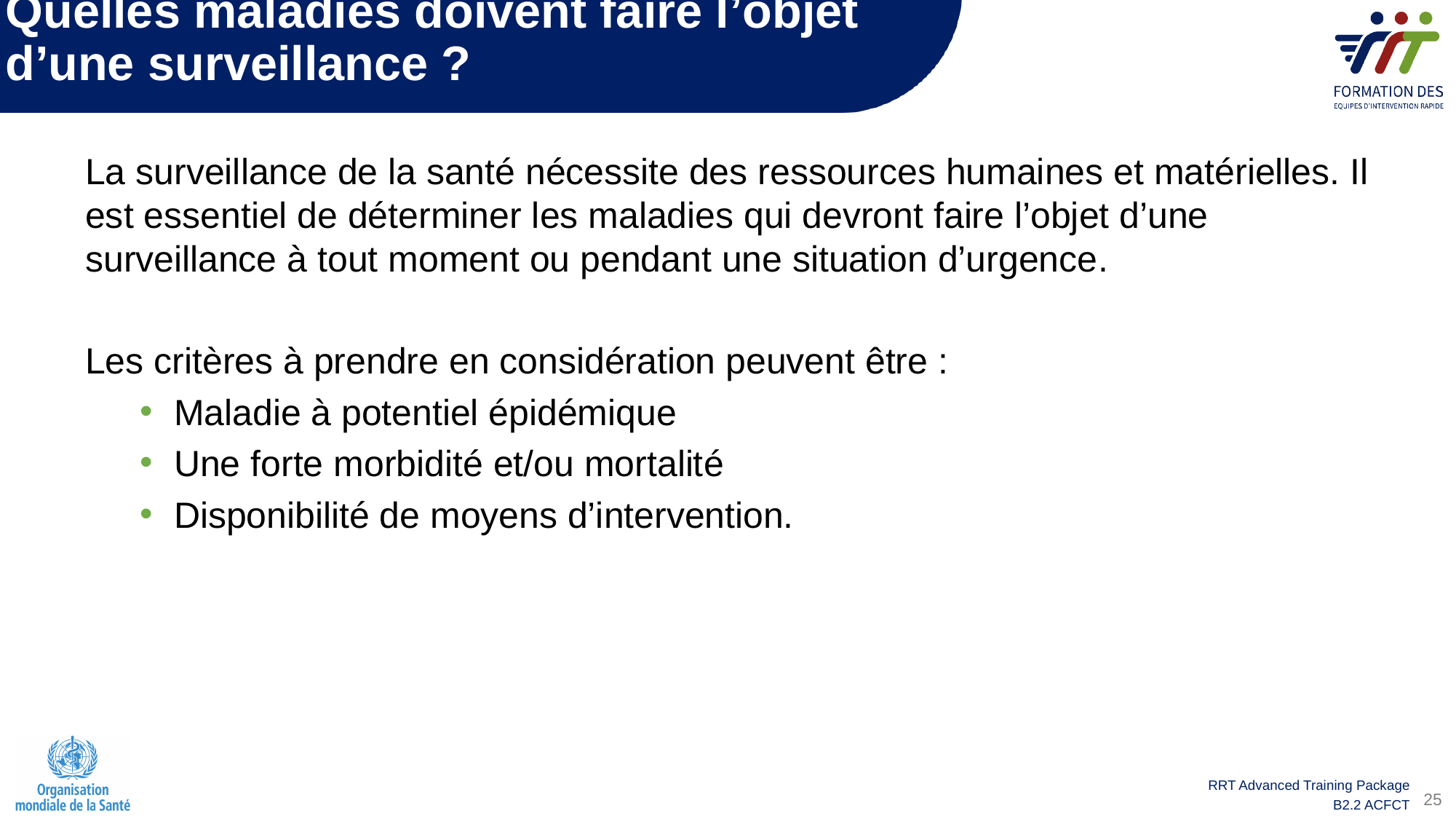

Quelles maladies doivent faire l’objet d’une surveillance ?
La surveillance de la santé nécessite des ressources humaines et matérielles. Il est essentiel de déterminer les maladies qui devront faire l’objet d’une surveillance à tout moment ou pendant une situation d’urgence.

Les critères à prendre en considération peuvent être :
Maladie à potentiel épidémique
Une forte morbidité et/ou mortalité
Disponibilité de moyens d’intervention.